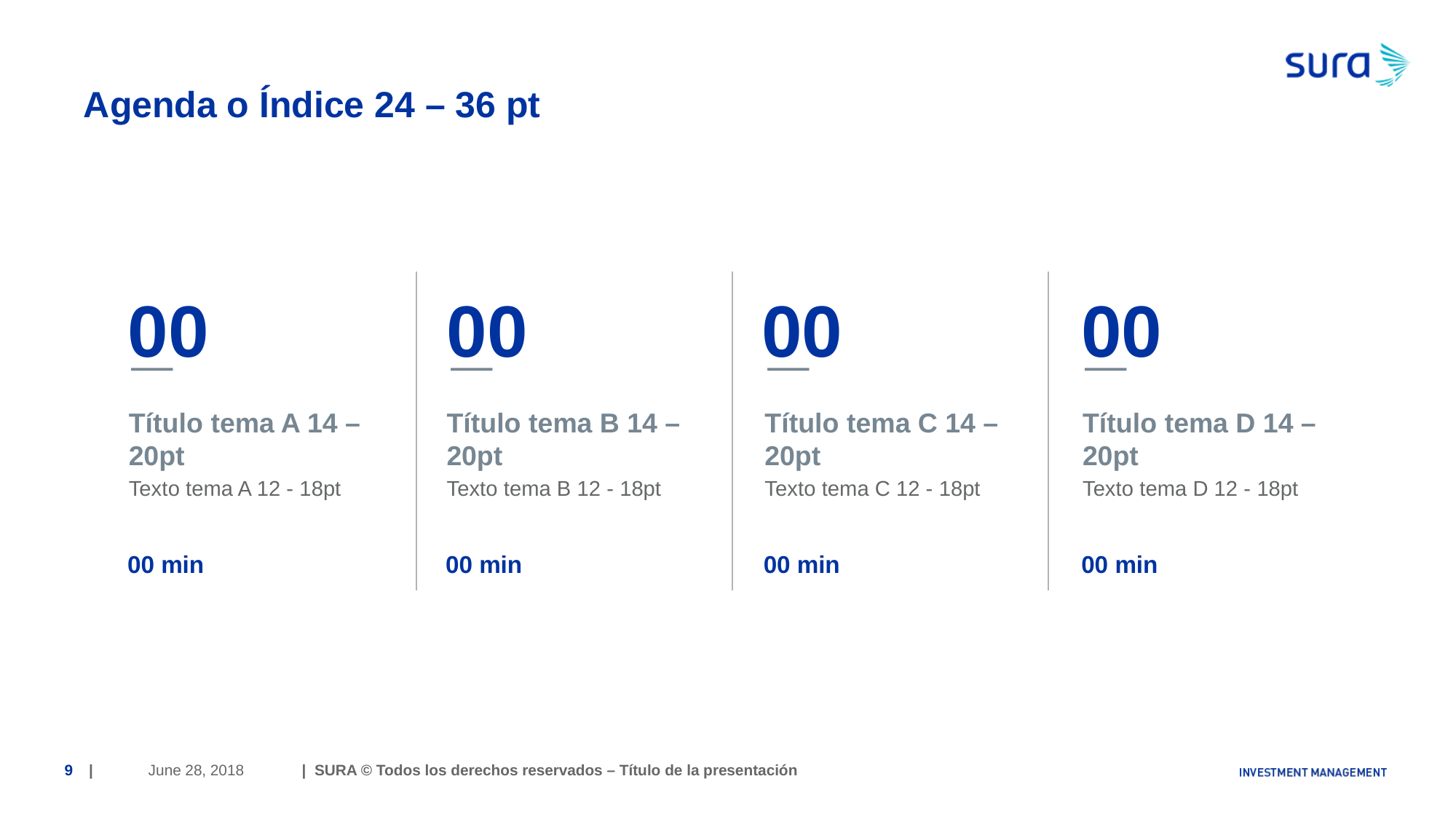

# Agenda o Índice 24 – 36 pt
00
00
00
00
Título tema A 14 – 20pt
Texto tema A 12 - 18pt

Título tema B 14 – 20pt
Texto tema B 12 - 18pt

Título tema C 14 – 20pt
Texto tema C 12 - 18pt

Título tema D 14 – 20pt
Texto tema D 12 - 18pt

00 min
00 min
00 min
00 min
June 28, 2018
9
|                                                  |  SURA © Todos los derechos reservados – Título de la presentación